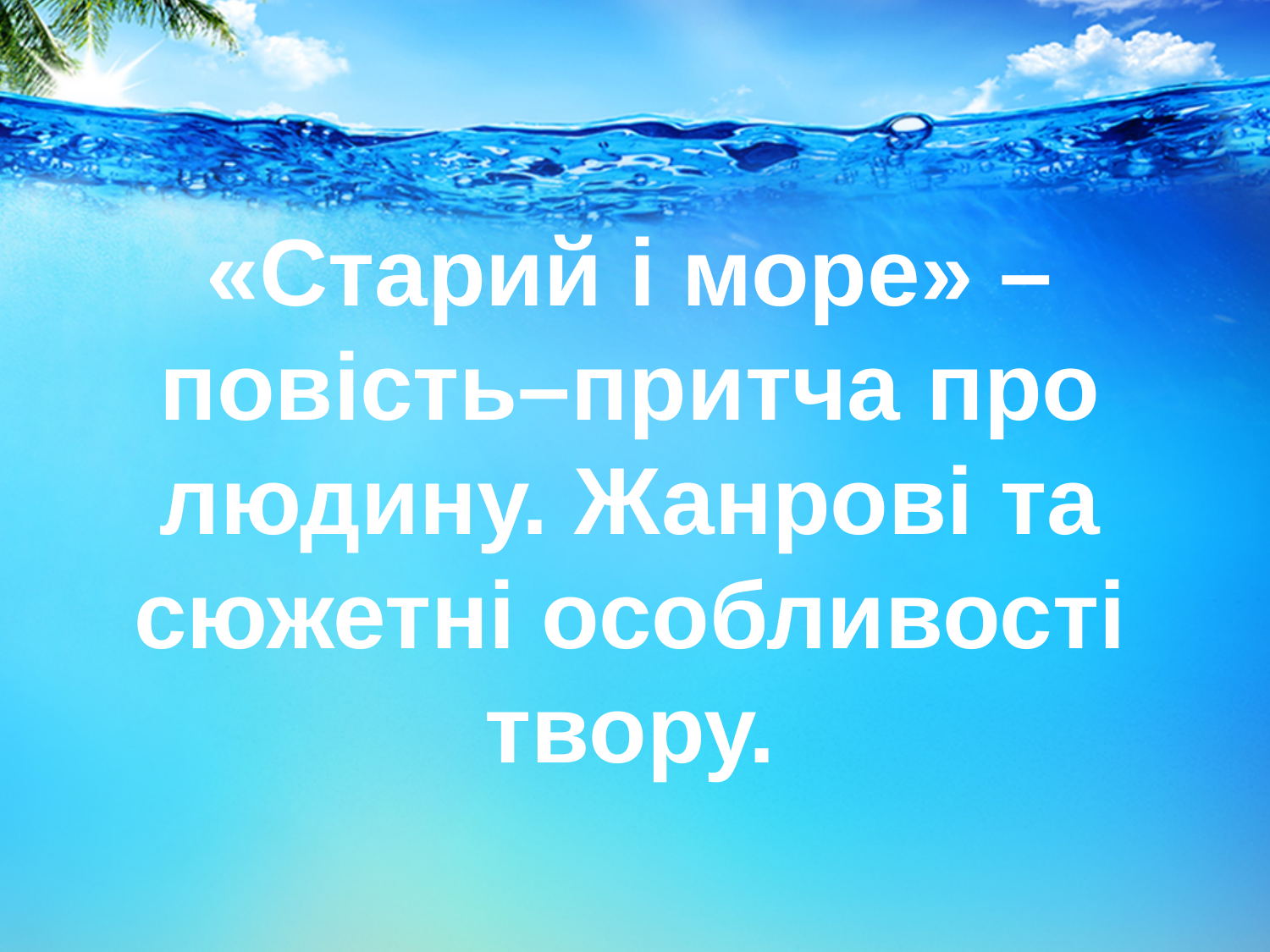

# «Старий і море» – повість–притча про людину. Жанрові та сюжетні особливості твору.